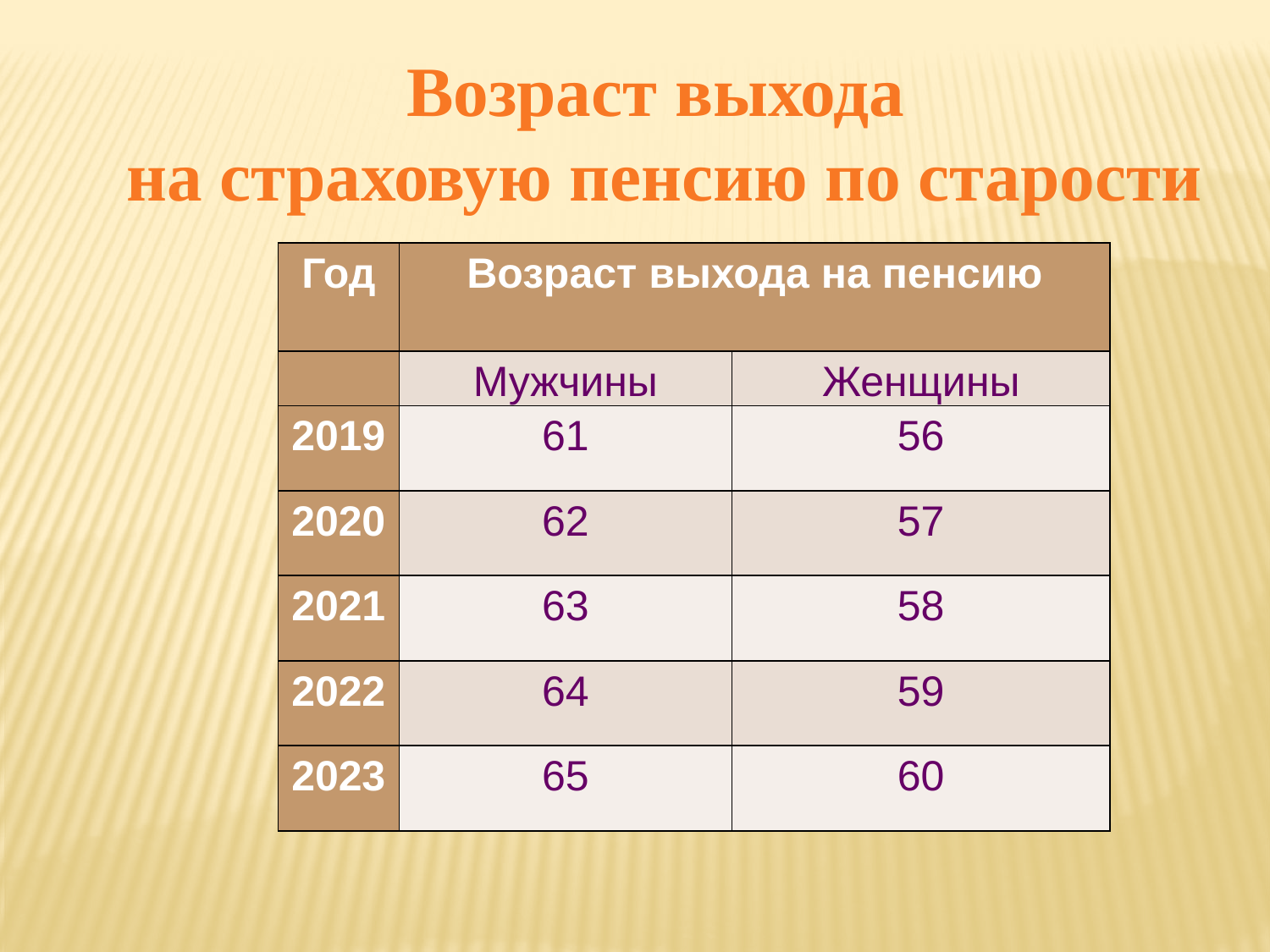

Возраст выхода
на страховую пенсию по старости
| Год | Возраст выхода на пенсию |  |
| --- | --- | --- |
|  | Мужчины | Женщины |
| 2019 | 61 | 56 |
| 2020 | 62 | 57 |
| 2021 | 63 | 58 |
| 2022 | 64 | 59 |
| 2023 | 65 | 60 |